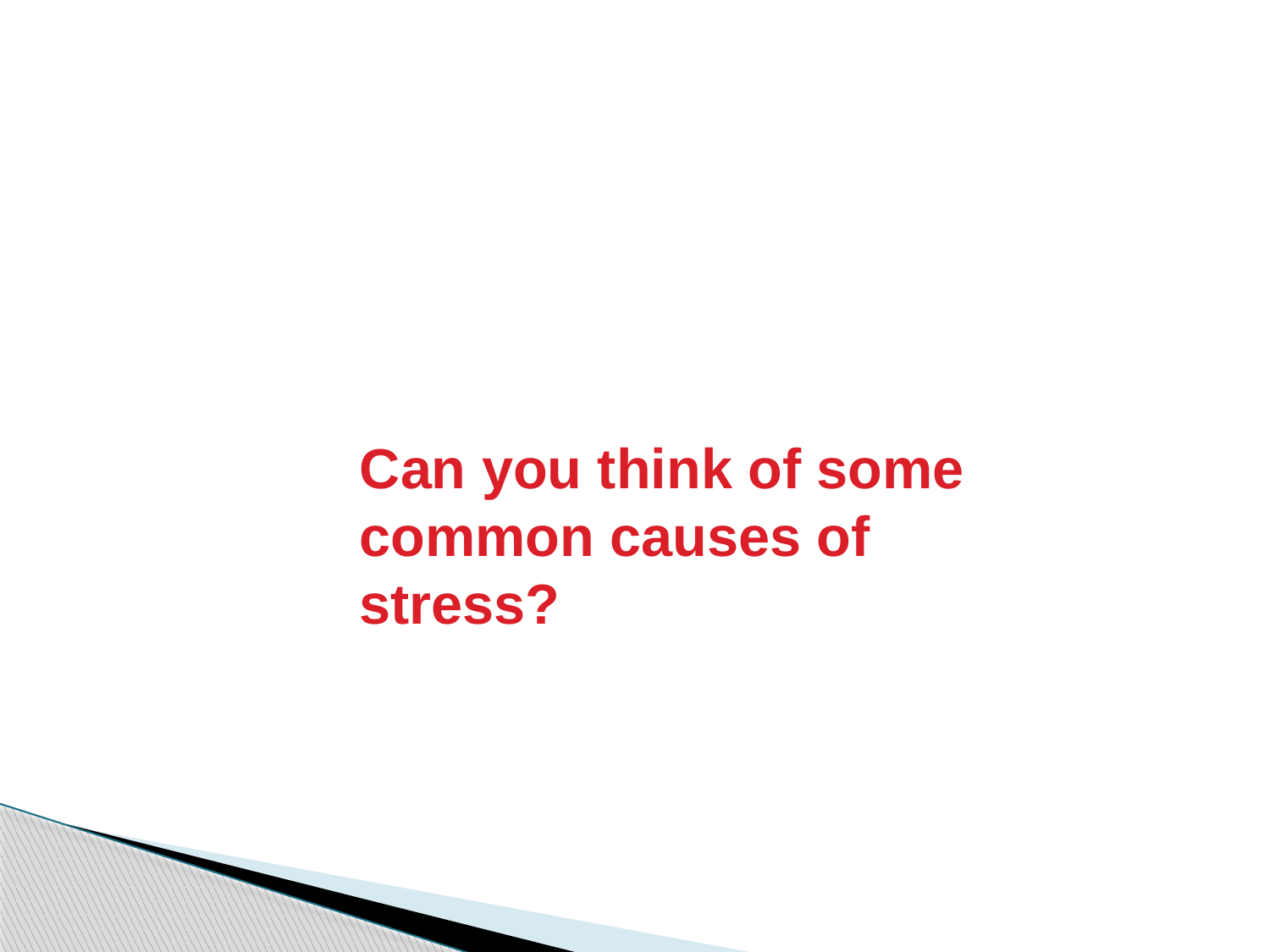

Can you think of some common causes of stress?